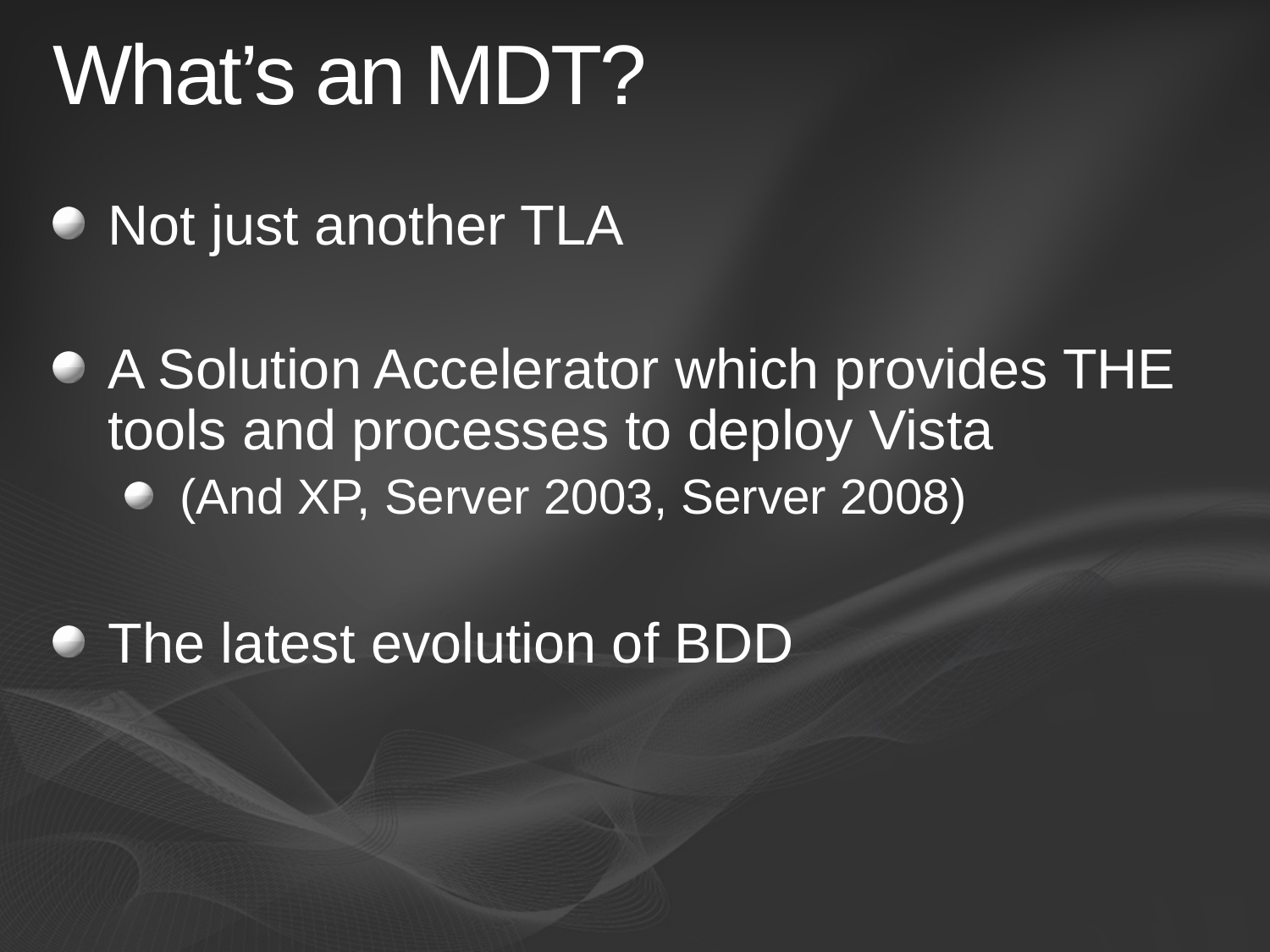

# What’s an MDT?
Not just another TLA

A Solution Accelerator which provides THE tools and processes to deploy Vista
(And XP, Server 2003, Server 2008)

The latest evolution of BDD